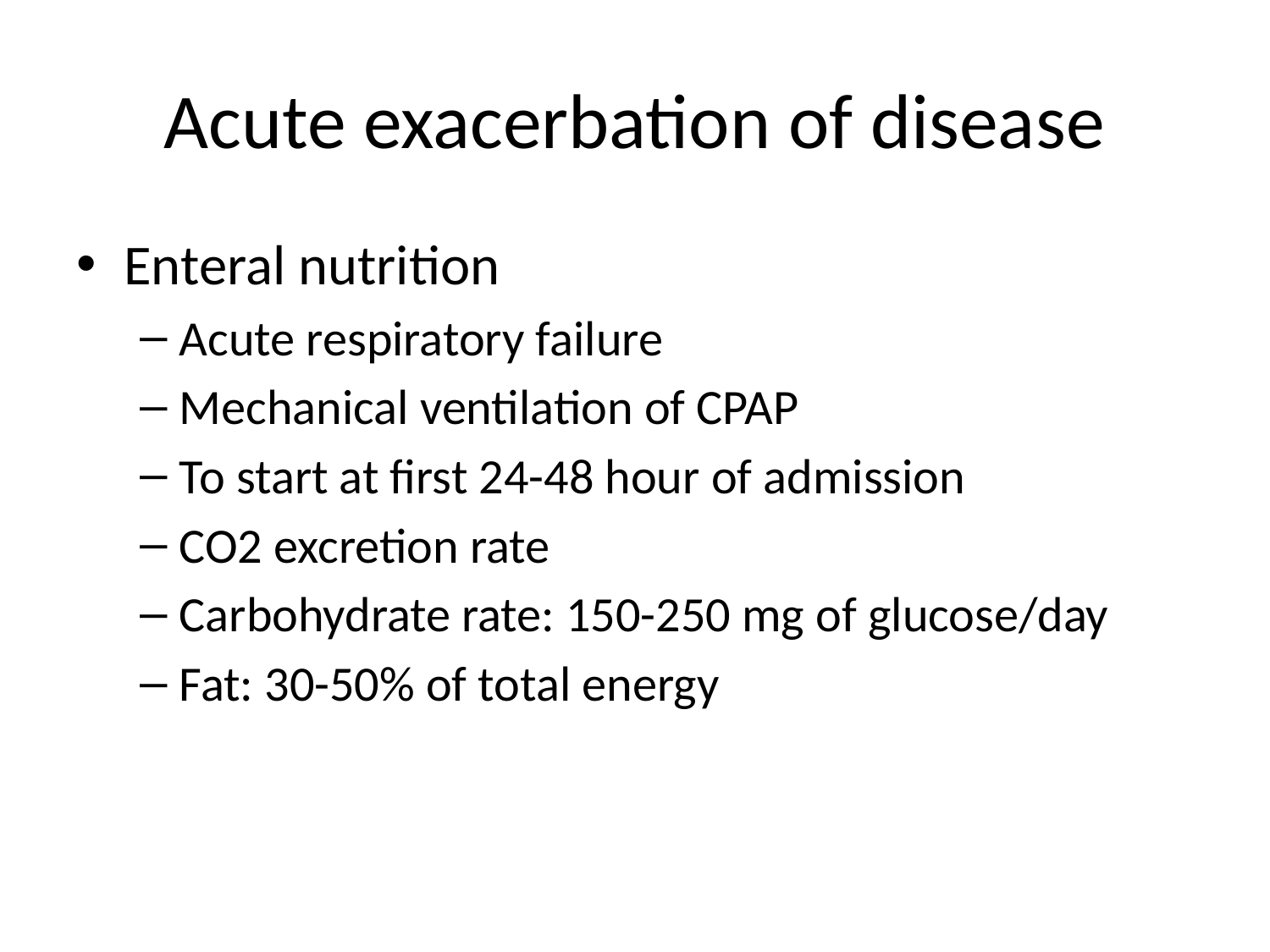

# Acute exacerbation of disease
Enteral nutrition
Acute respiratory failure
Mechanical ventilation of CPAP
To start at first 24-48 hour of admission
CO2 excretion rate
Carbohydrate rate: 150-250 mg of glucose/day
Fat: 30-50% of total energy